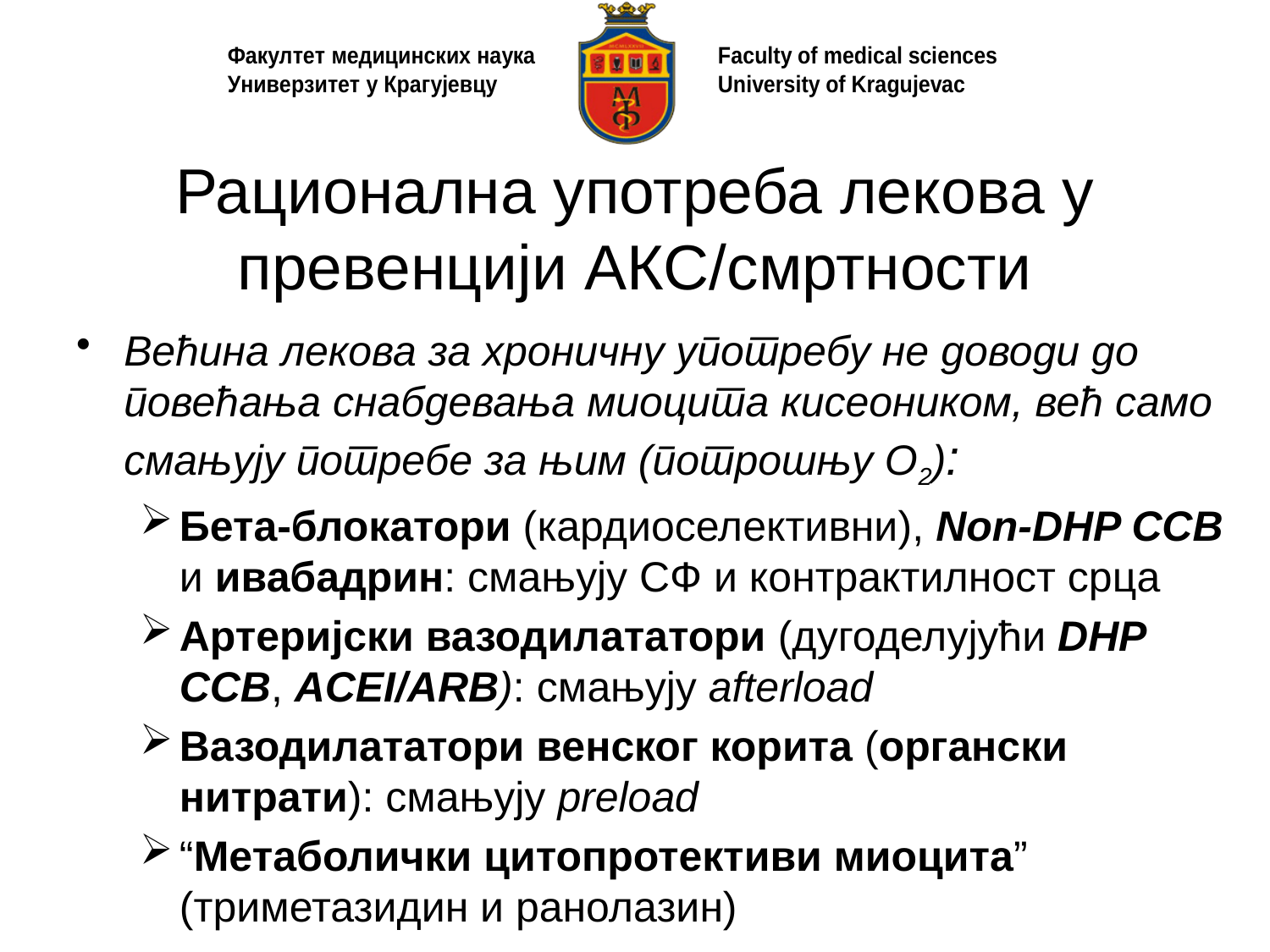

# Рационална употреба лекова у превенцији АКС/смртности
Већина лекова за хроничну употребу не доводи до повећања снабдевања миоцита кисеоником, већ само смањују потребе за њим (потрошњу О2):
Бета-блокатори (кардиоселективни), Non-DHP CCB и ивабадрин: смањују СФ и контрактилност срца
Артеријски вазодилататори (дугоделујући DHP CCB, ACEI/ARB): смањују afterload
Вазодилататори венског корита (органски нитрати): смањују preload
“Метаболички цитопротективи миоцита” (триметазидин и ранолазин)